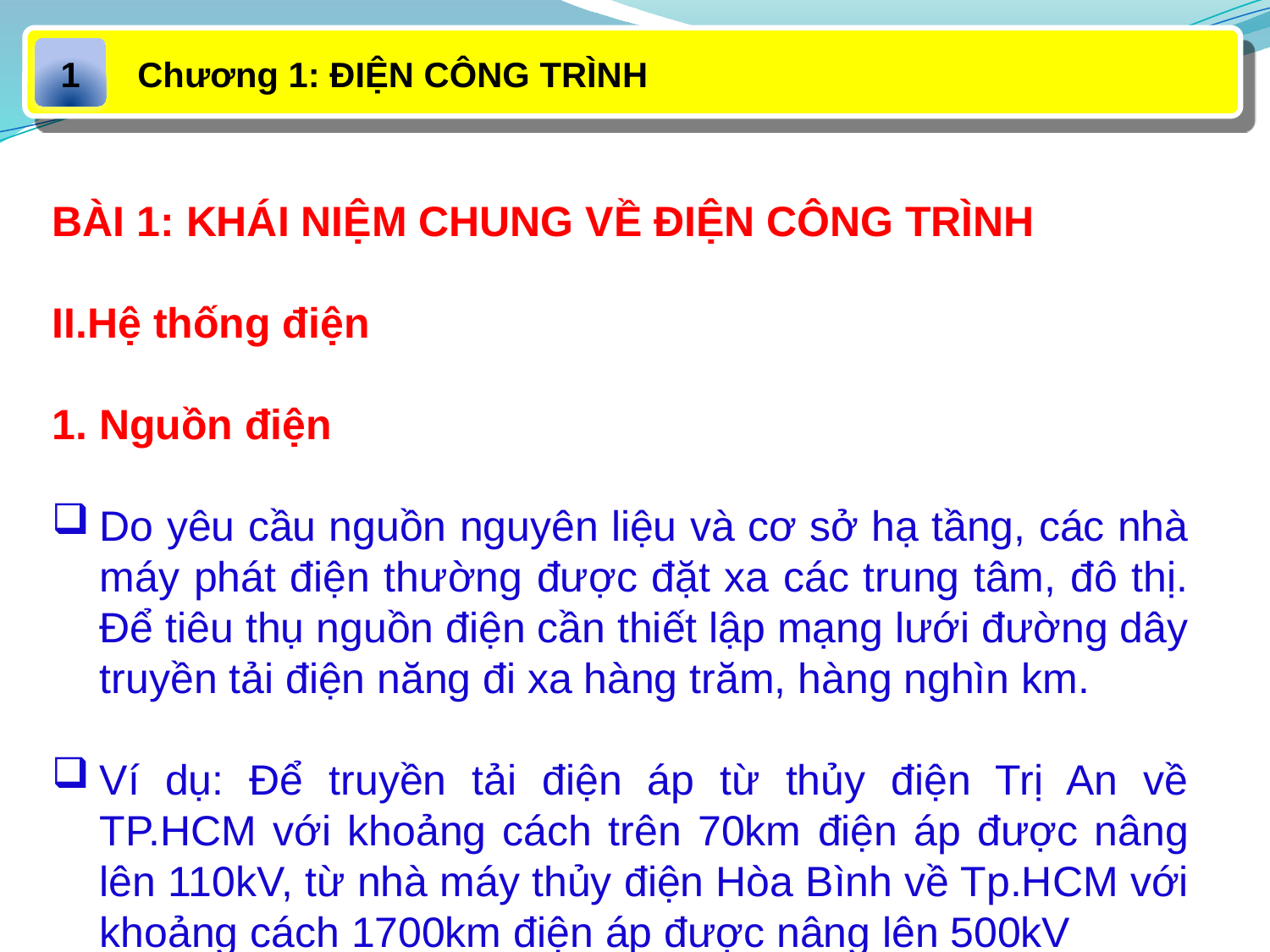

Chương 1: ĐIỆN CÔNG TRÌNH
1

BÀI 1: KHÁI NIỆM CHUNG VỀ ĐIỆN CÔNG TRÌNH

II.Hệ thống điện

1. Nguồn điện

Do yêu cầu nguồn nguyên liệu và cơ sở hạ tầng, các nhà máy phát điện thường được đặt xa các trung tâm, đô thị. Để tiêu thụ nguồn điện cần thiết lập mạng lưới đường dây truyền tải điện năng đi xa hàng trăm, hàng nghìn km.

Ví dụ: Để truyền tải điện áp từ thủy điện Trị An về TP.HCM với khoảng cách trên 70km điện áp được nâng lên 110kV, từ nhà máy thủy điện Hòa Bình về Tp.HCM với khoảng cách 1700km điện áp được nâng lên 500kV